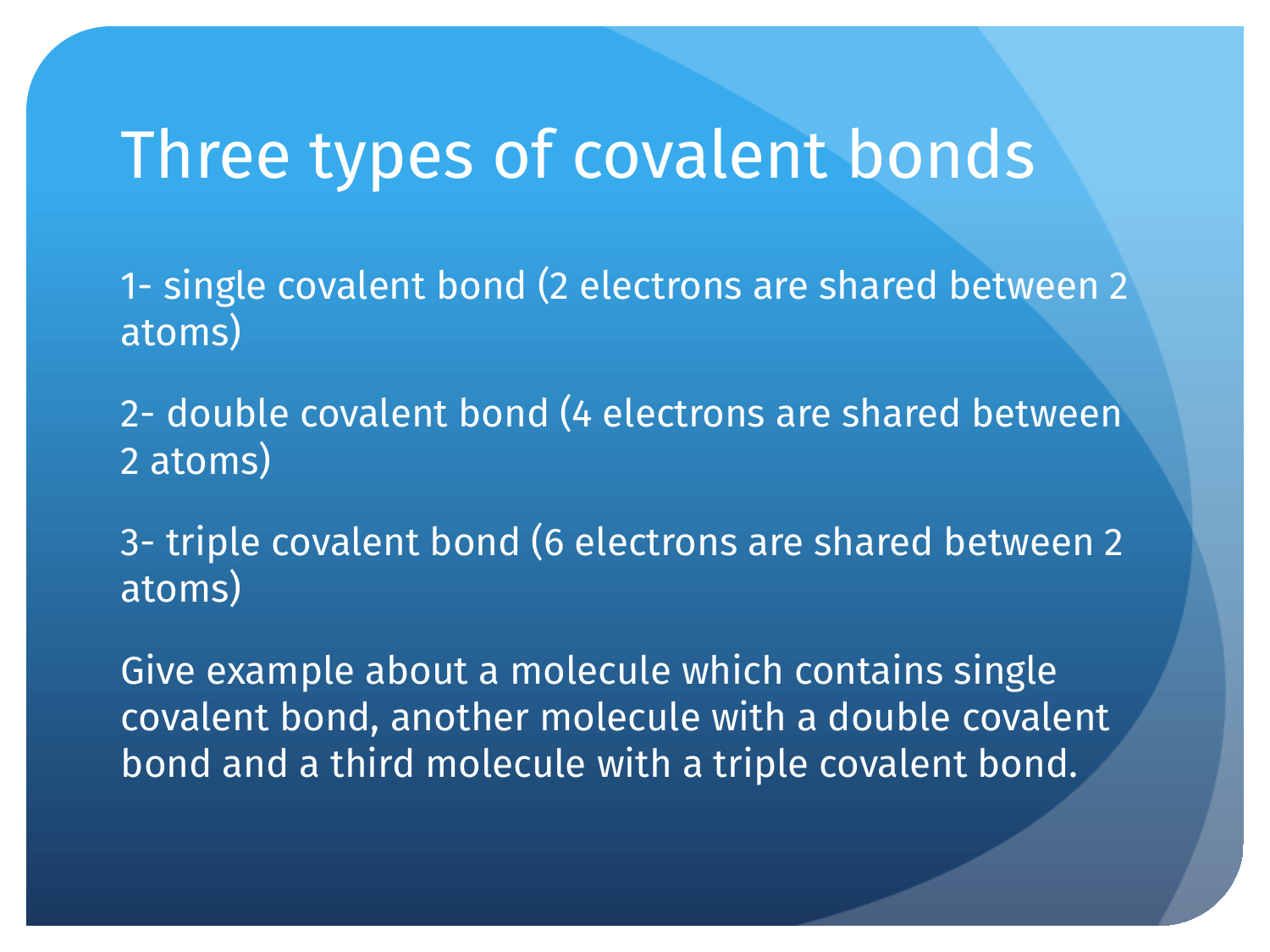

# Three types of covalent bonds
1- single covalent bond (2 electrons are shared between 2 atoms)
2- double covalent bond (4 electrons are shared between 2 atoms)
3- triple covalent bond (6 electrons are shared between 2 atoms)
Give example about a molecule which contains single covalent bond, another molecule with a double covalent bond and a third molecule with a triple covalent bond.